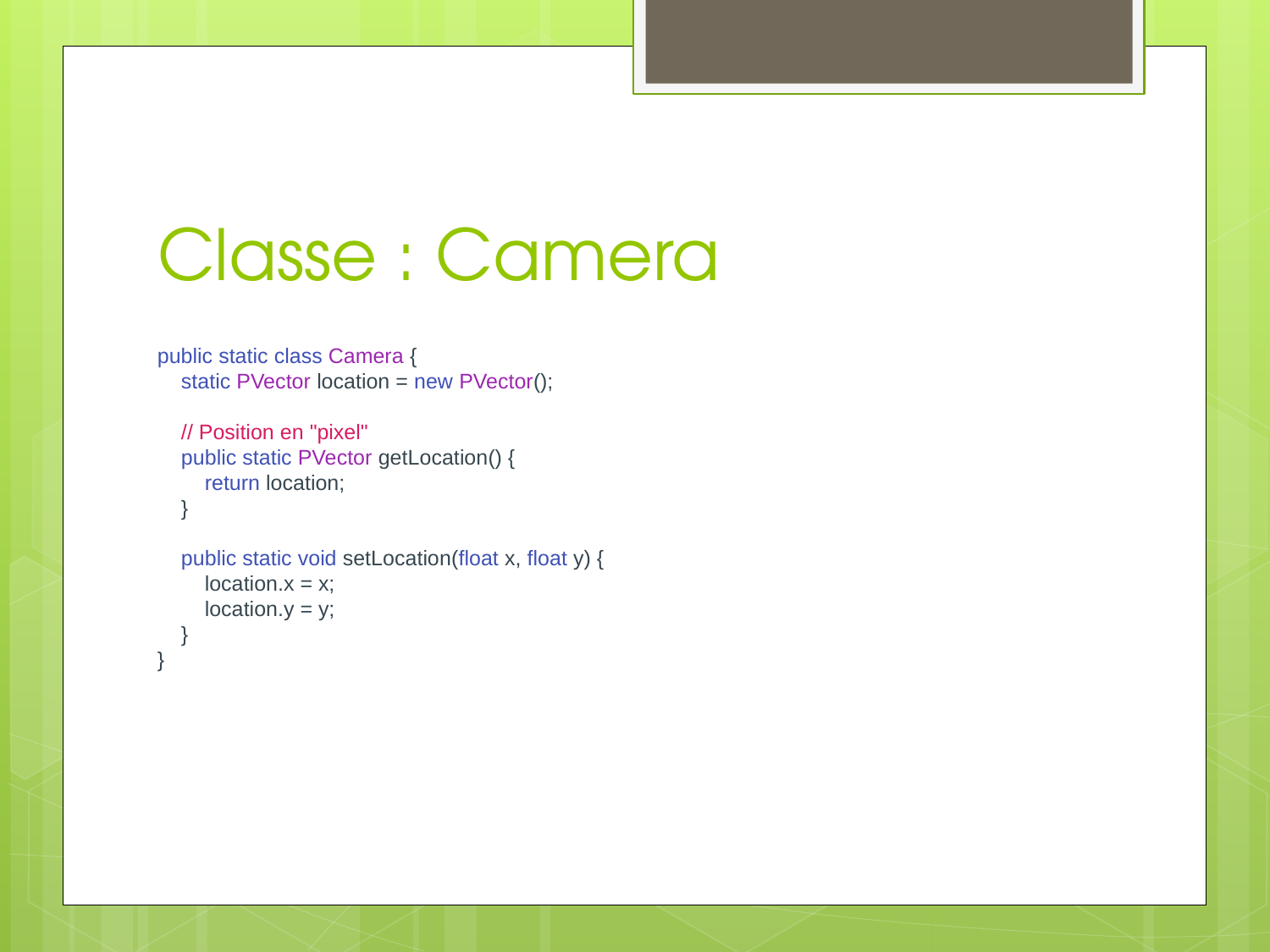

# Classe : Camera
public static class Camera {
    static PVector location = new PVector();
    // Position en "pixel"
    public static PVector getLocation() {
        return location;
    }

    public static void setLocation(float x, float y) {
        location.x = x;
        location.y = y;
    }
}